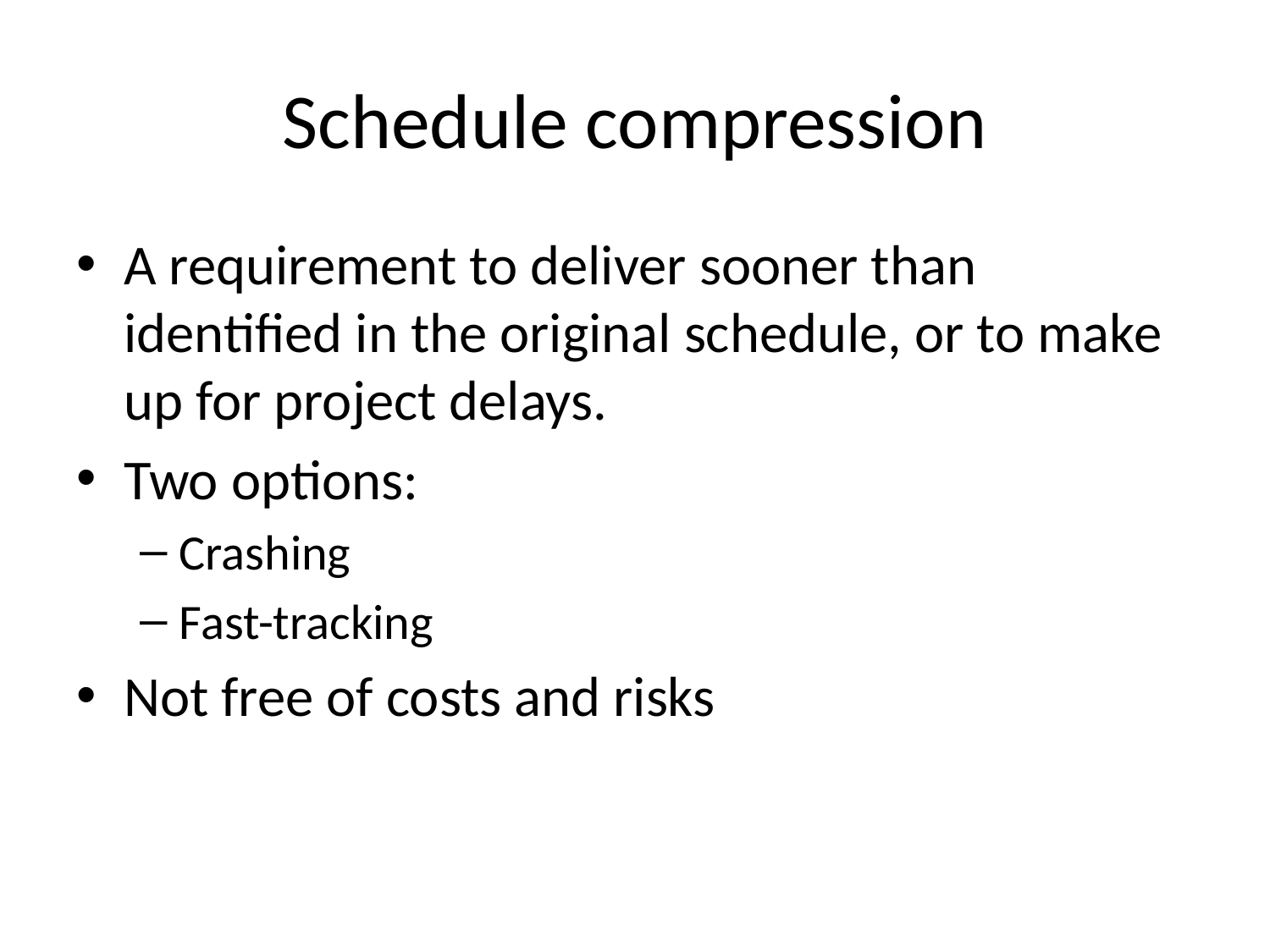

# Schedule compression
A requirement to deliver sooner than identified in the original schedule, or to make up for project delays.
Two options:
Crashing
Fast-tracking
Not free of costs and risks